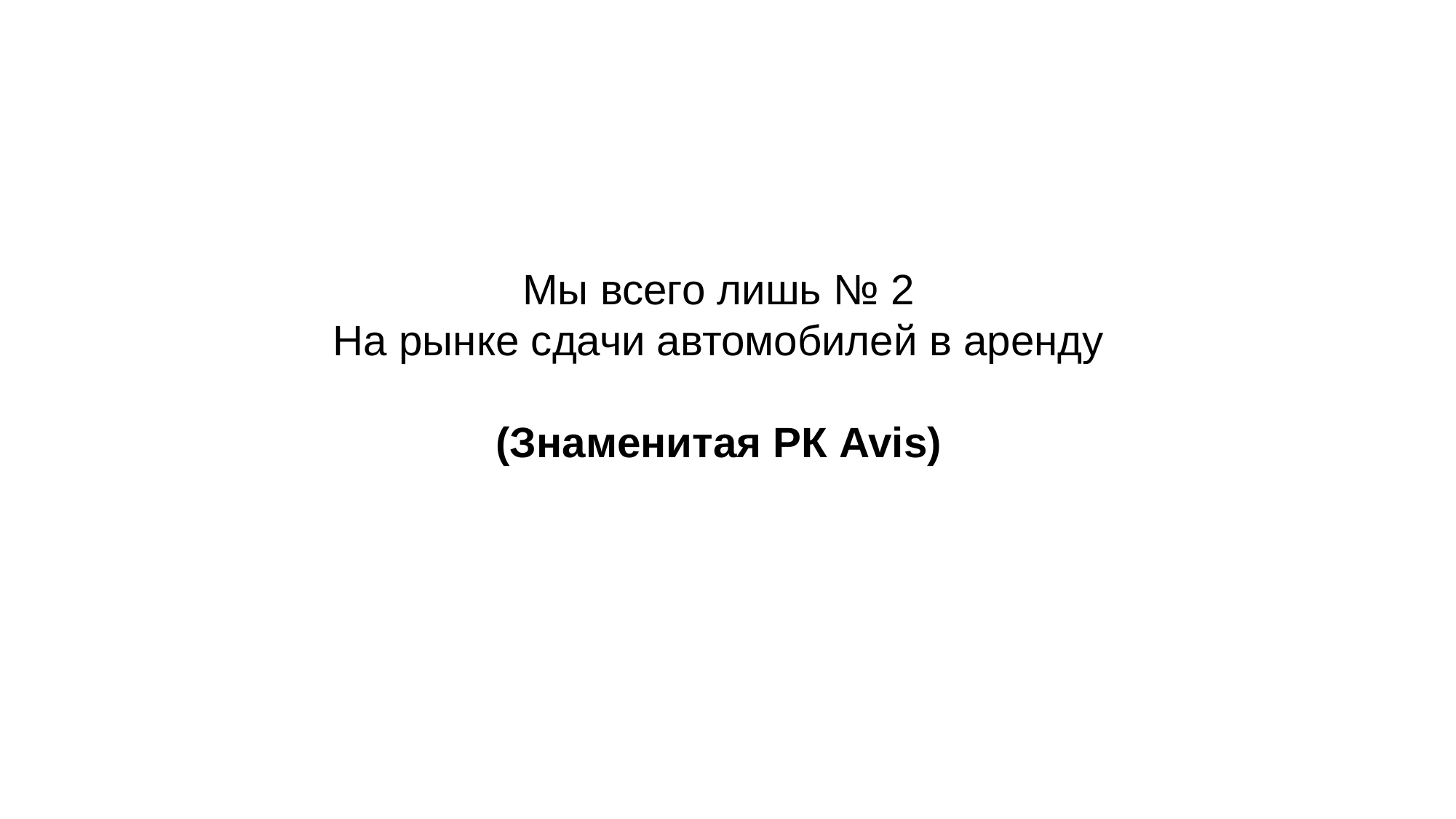

# Мы всего лишь № 2 На рынке сдачи автомобилей в аренду (Знаменитая РК Avis)